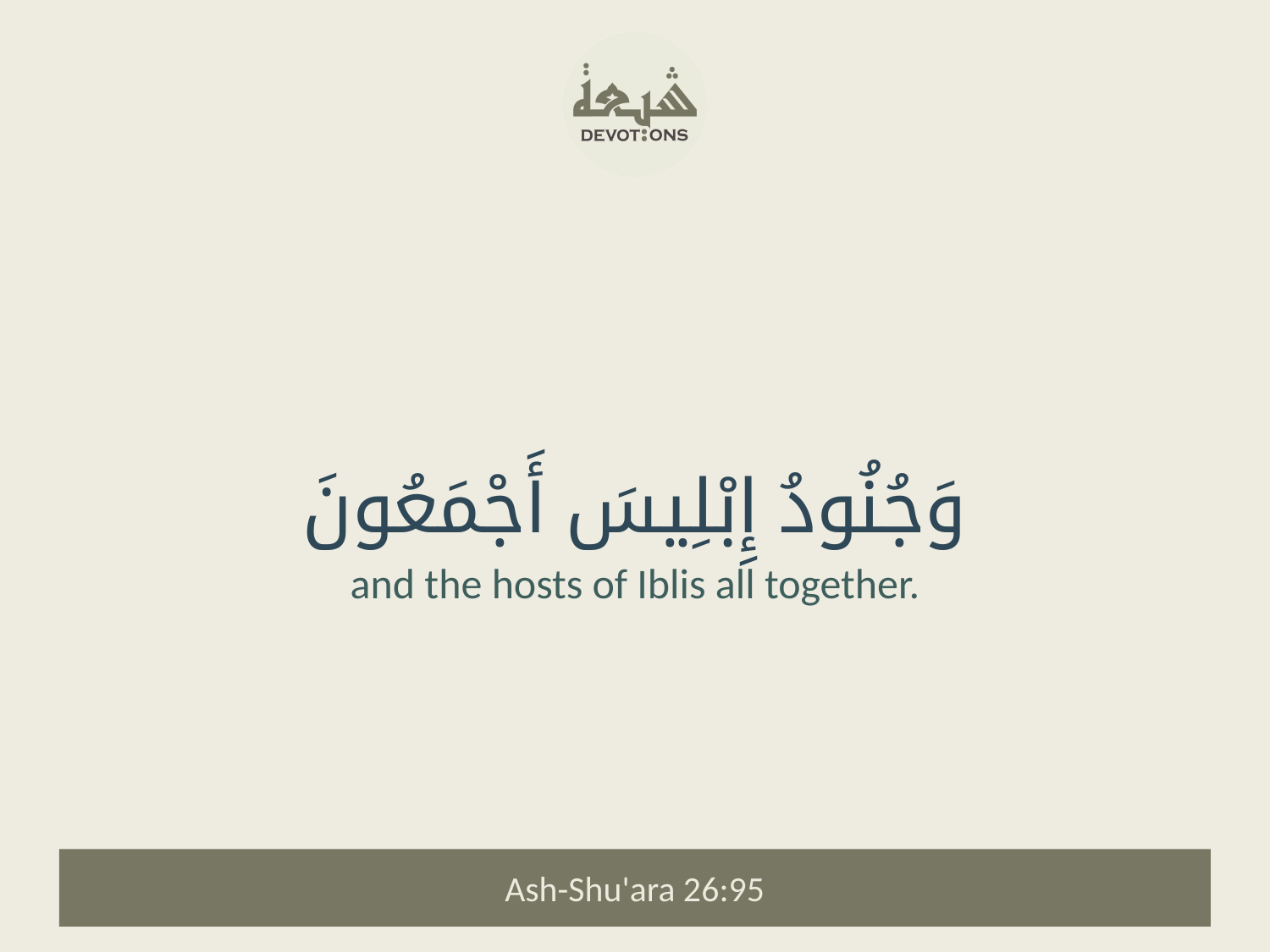

وَجُنُودُ إِبْلِيسَ أَجْمَعُونَ
and the hosts of Iblis all together.
Ash-Shu'ara 26:95